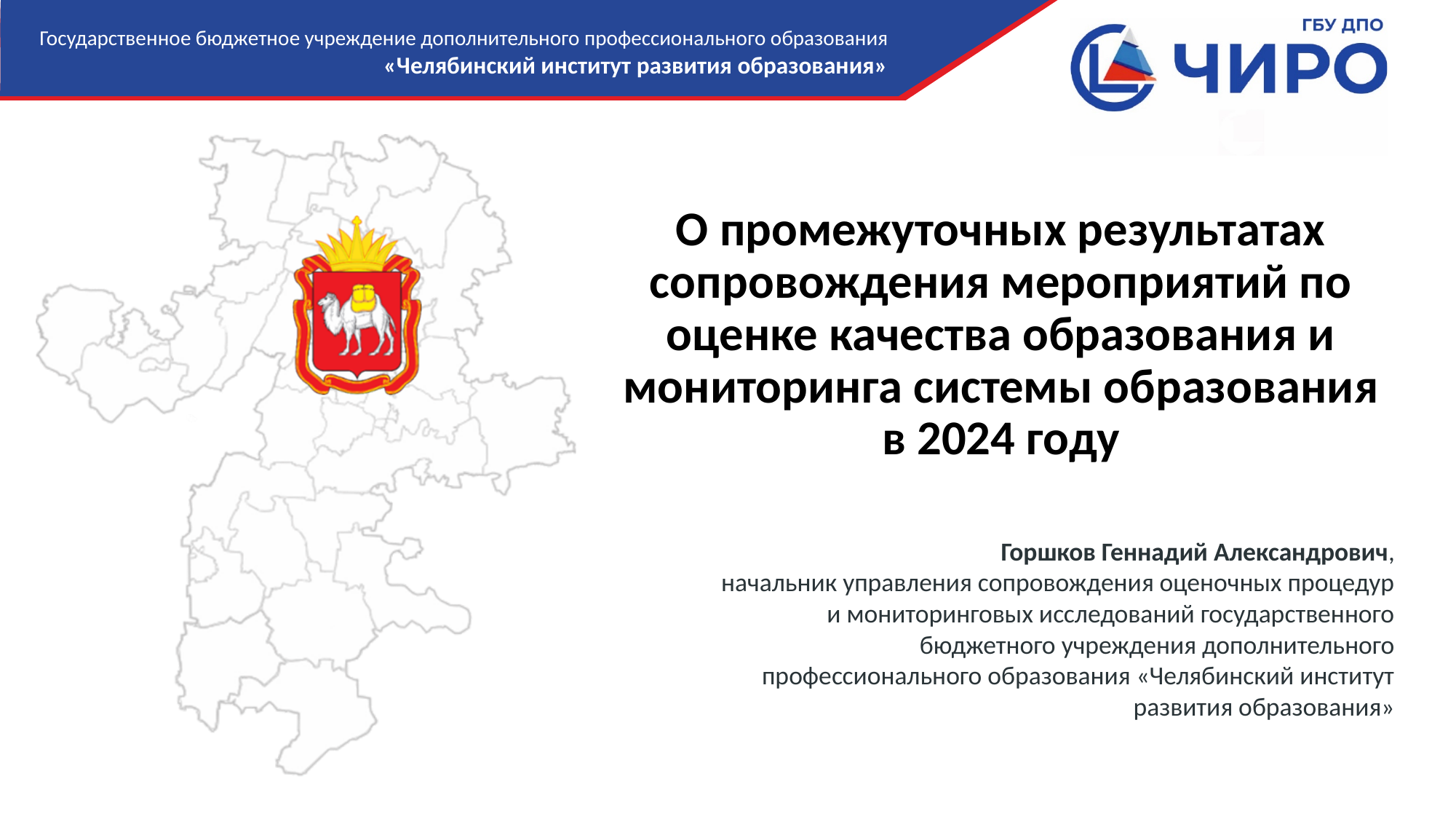

# О промежуточных результатах сопровождения мероприятий по оценке качества образования и мониторинга системы образования в 2024 году
Горшков Геннадий Александрович,
 начальник управления сопровождения оценочных процедур и мониторинговых исследований государственного бюджетного учреждения дополнительного профессионального образования «Челябинский институт развития образования»